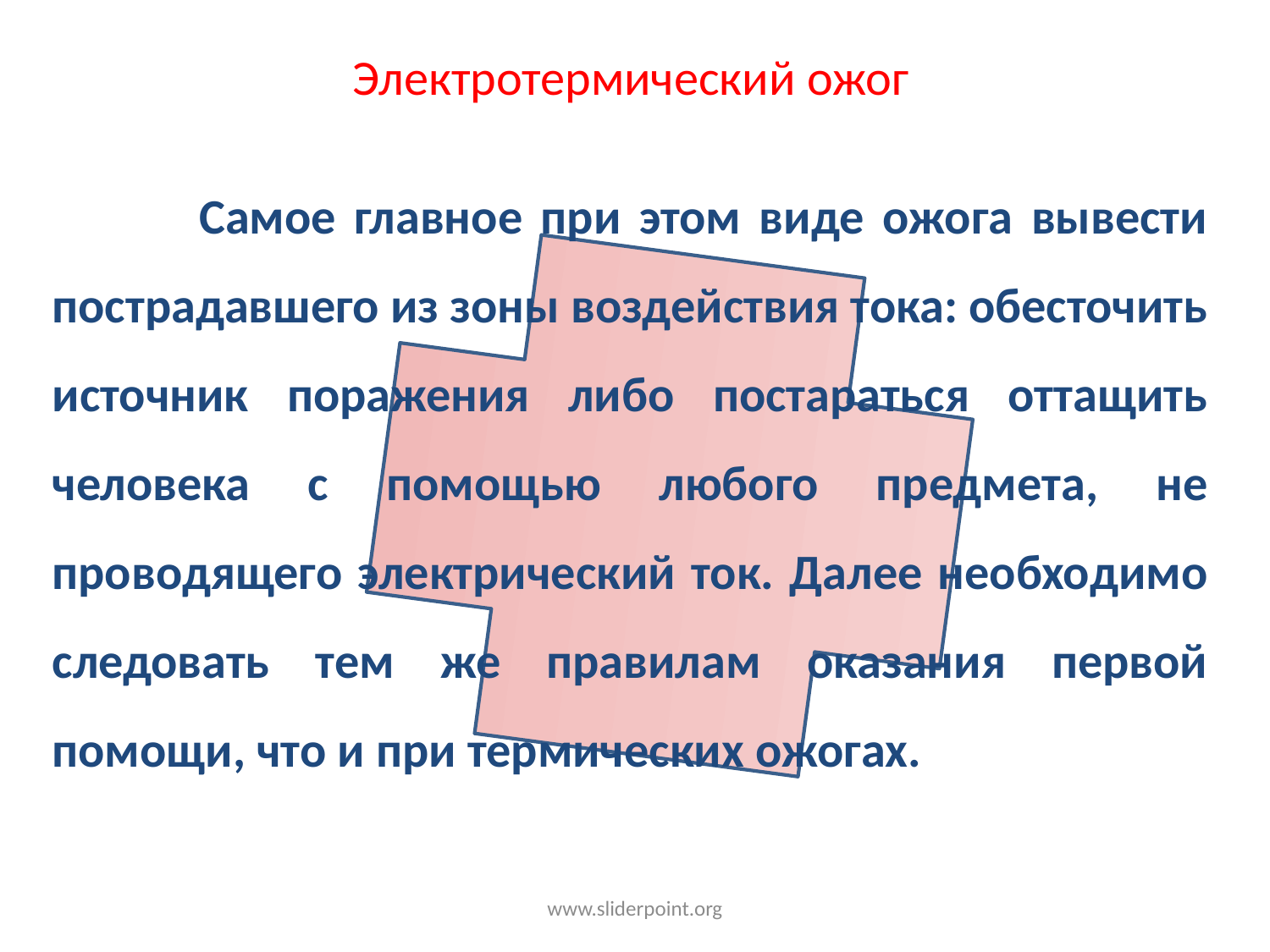

Электротермический ожог
        Самое главное при этом виде ожога вывести пострадавшего из зоны воздействия тока: обесточить источник поражения либо постараться оттащить человека с помощью любого предмета, не проводящего электрический ток. Далее необходимо следовать тем же правилам оказания первой помощи, что и при термических ожогах.

www.sliderpoint.org